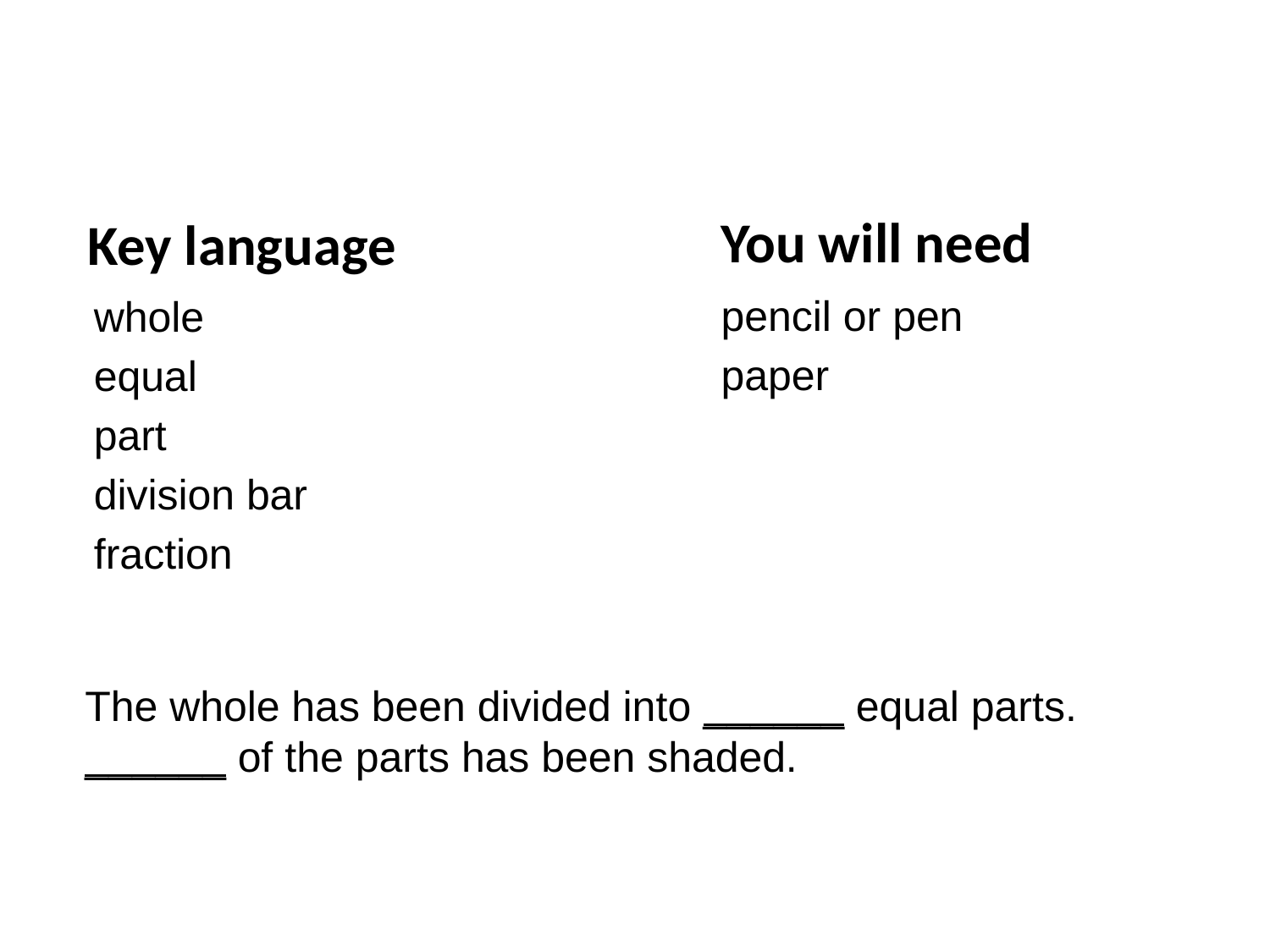

#
You will need
Key language
pencil or pen
paper
whole
equal
part
division bar
fraction

The whole has been divided into ______ equal parts.
______ of the parts has been shaded.